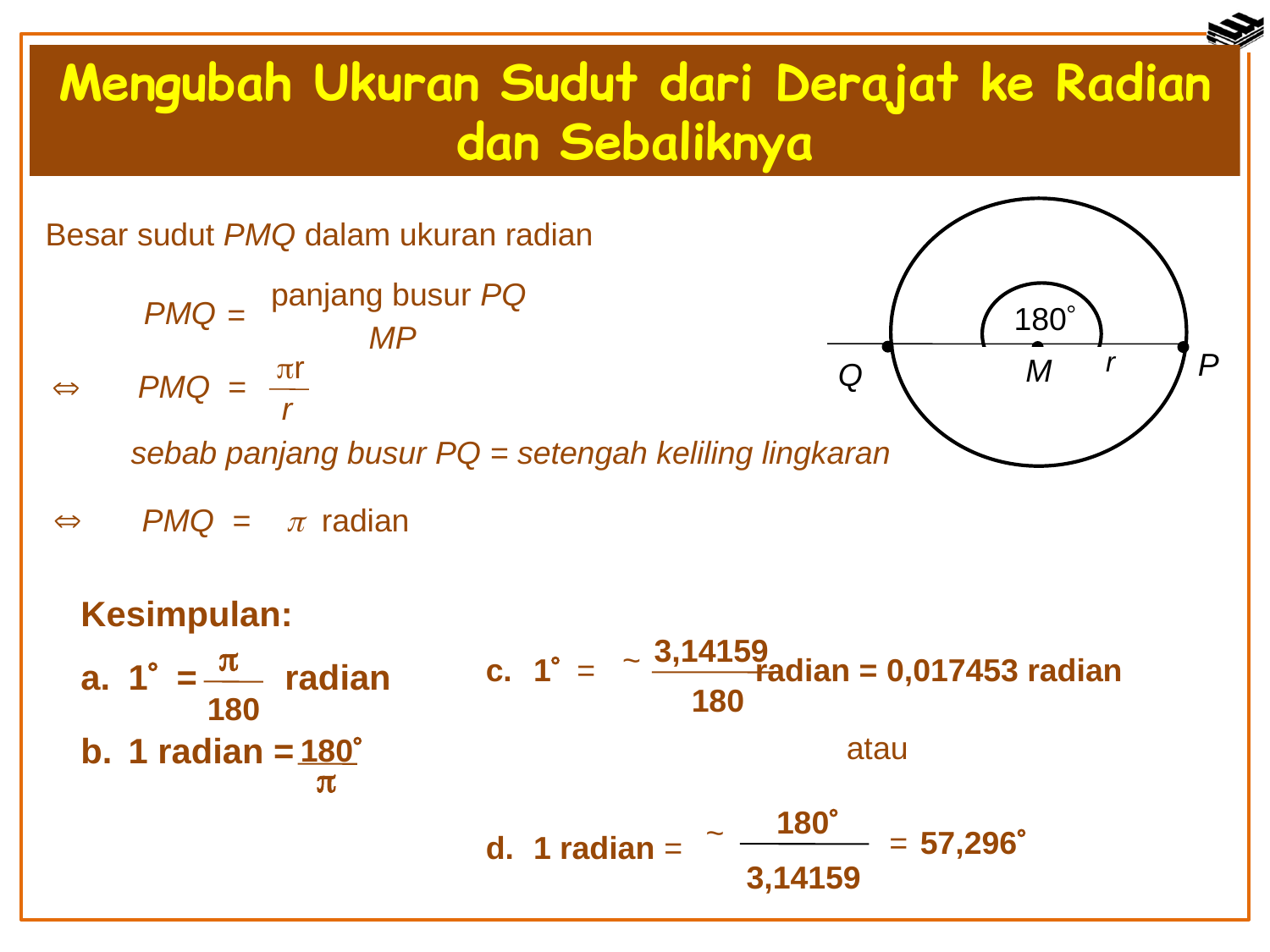

Mengubah Ukuran Sudut dari Derajat ke Radian dan Sebaliknya

180°
•
•
•
r
P
M

Q
Besar sudut PMQ dalam ukuran radian
panjang busur PQ
 PMQ

=
MP
πr
r
⇔
 PMQ

=

sebab panjang busur PQ = setengah keliling lingkaran
⇔
 PMQ  =    π  radian
Kesimpulan:
1°  =         radian
1 radian =
π
180
180°
π
3,14159
180
~
c.	1°  =                  radian = 0,017453 radian

d.	1 radian =
atau
180°
3,14159
~
=
57,296°